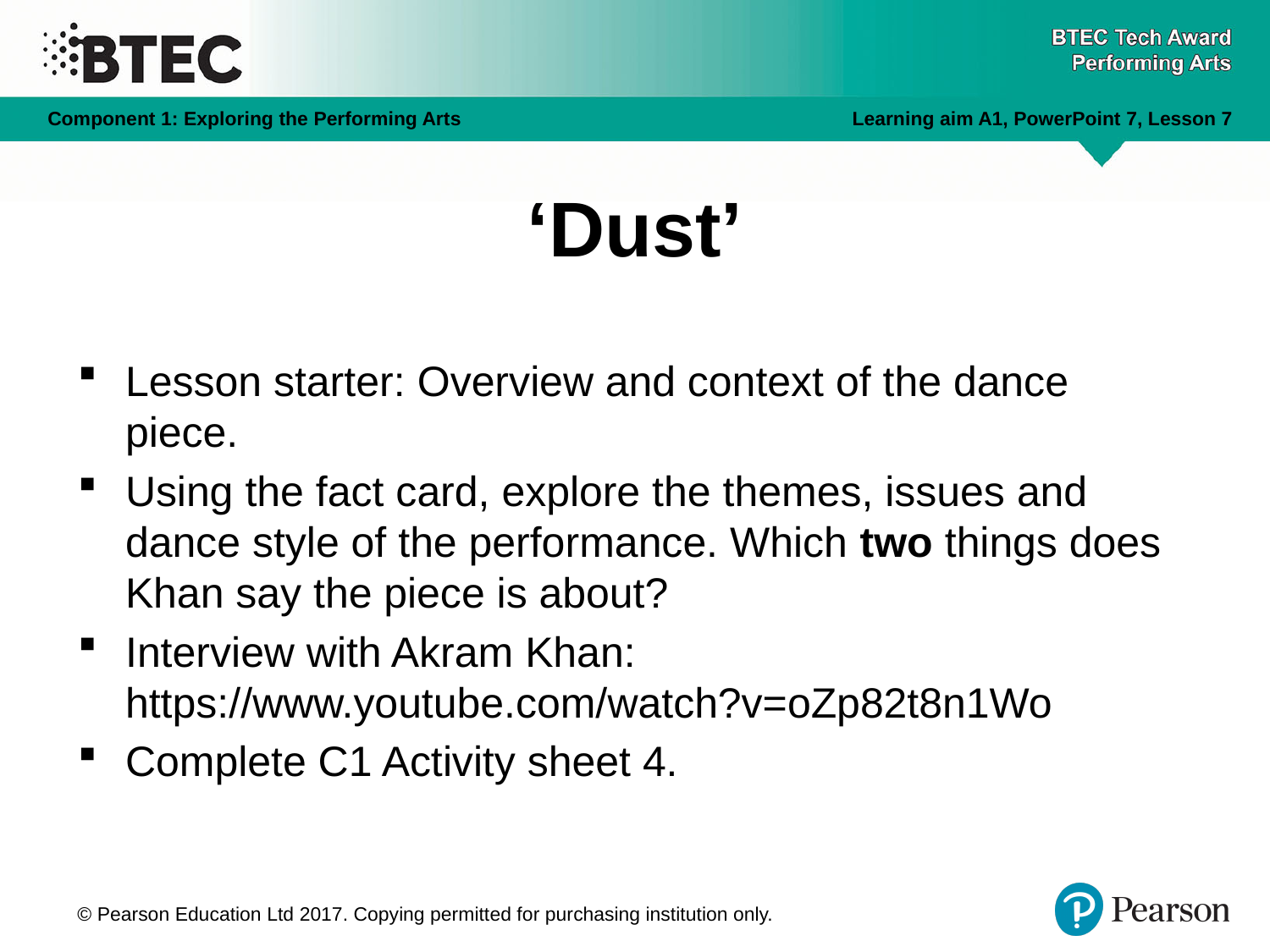

# ‘Dust’
Lesson starter: Overview and context of the dance piece.
Using the fact card, explore the themes, issues and dance style of the performance. Which two things does Khan say the piece is about?
Interview with Akram Khan: https://www.youtube.com/watch?v=oZp82t8n1Wo
Complete C1 Activity sheet 4.

© Pearson Education Ltd 2017. Copying permitted for purchasing institution only.